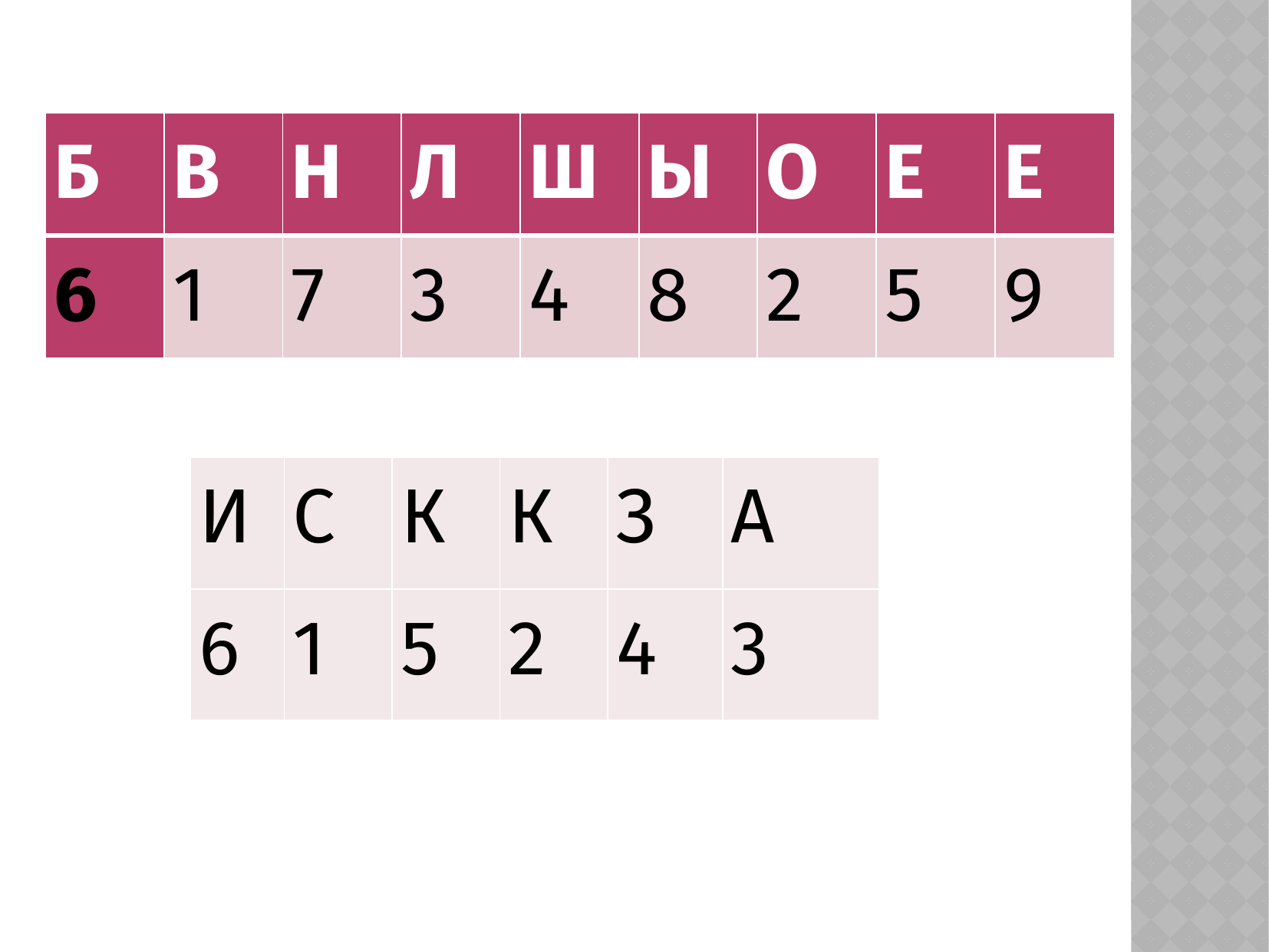

| Б | В | Н | Л | Ш | Ы | О | E | E |
| --- | --- | --- | --- | --- | --- | --- | --- | --- |
| 6 | 1 | 7 | 3 | 4 | 8 | 2 | 5 | 9 |
| И | С | К | К | З | А |
| --- | --- | --- | --- | --- | --- |
| 6 | 1 | 5 | 2 | 4 | 3 |